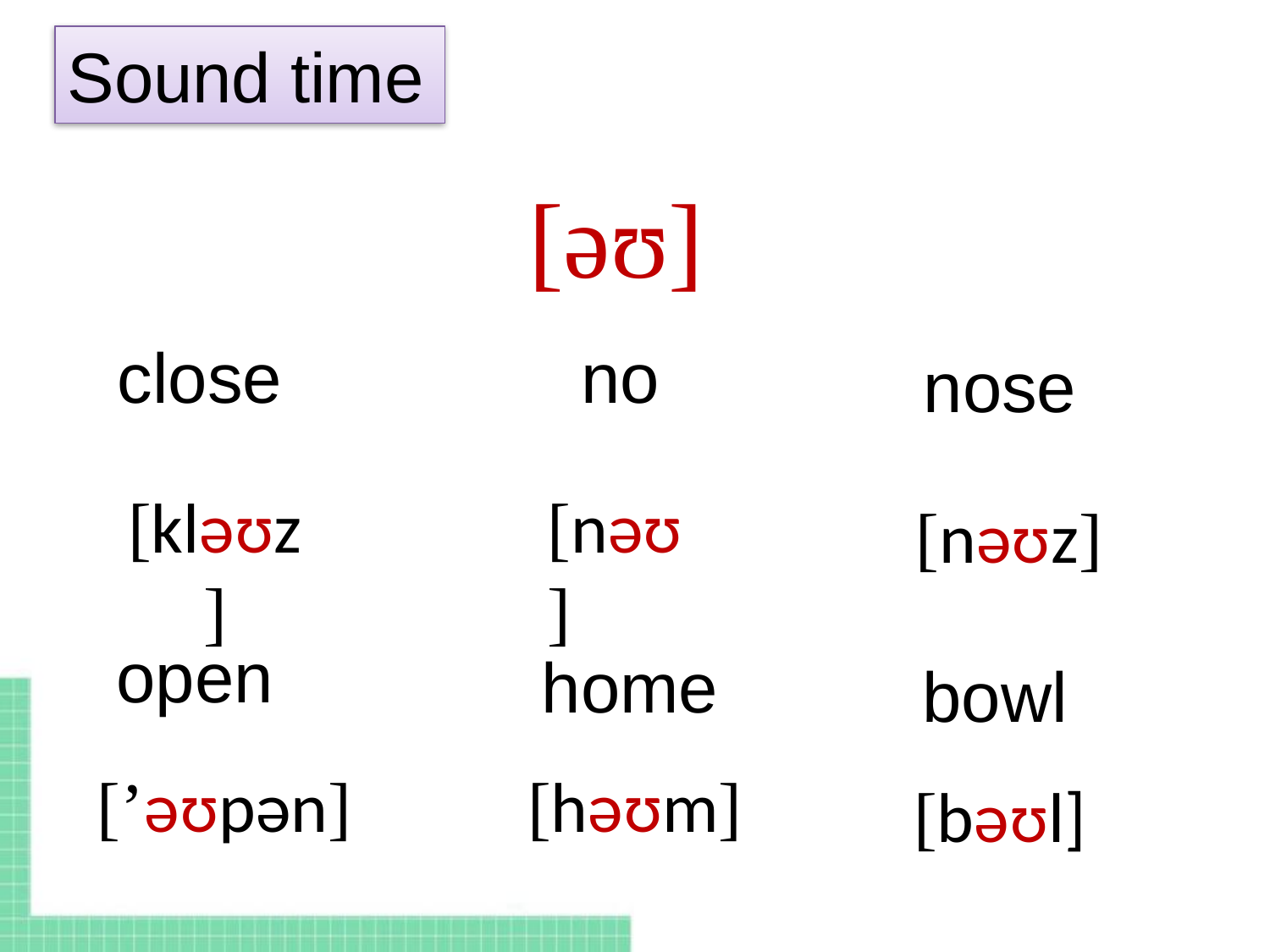

Sound time
[əʊ]
close
no
nose
[kləʊz]
[nəʊ]
[nəʊz]
open
home
bowl
[’əʊpən]
[həʊm]
[bəʊl]